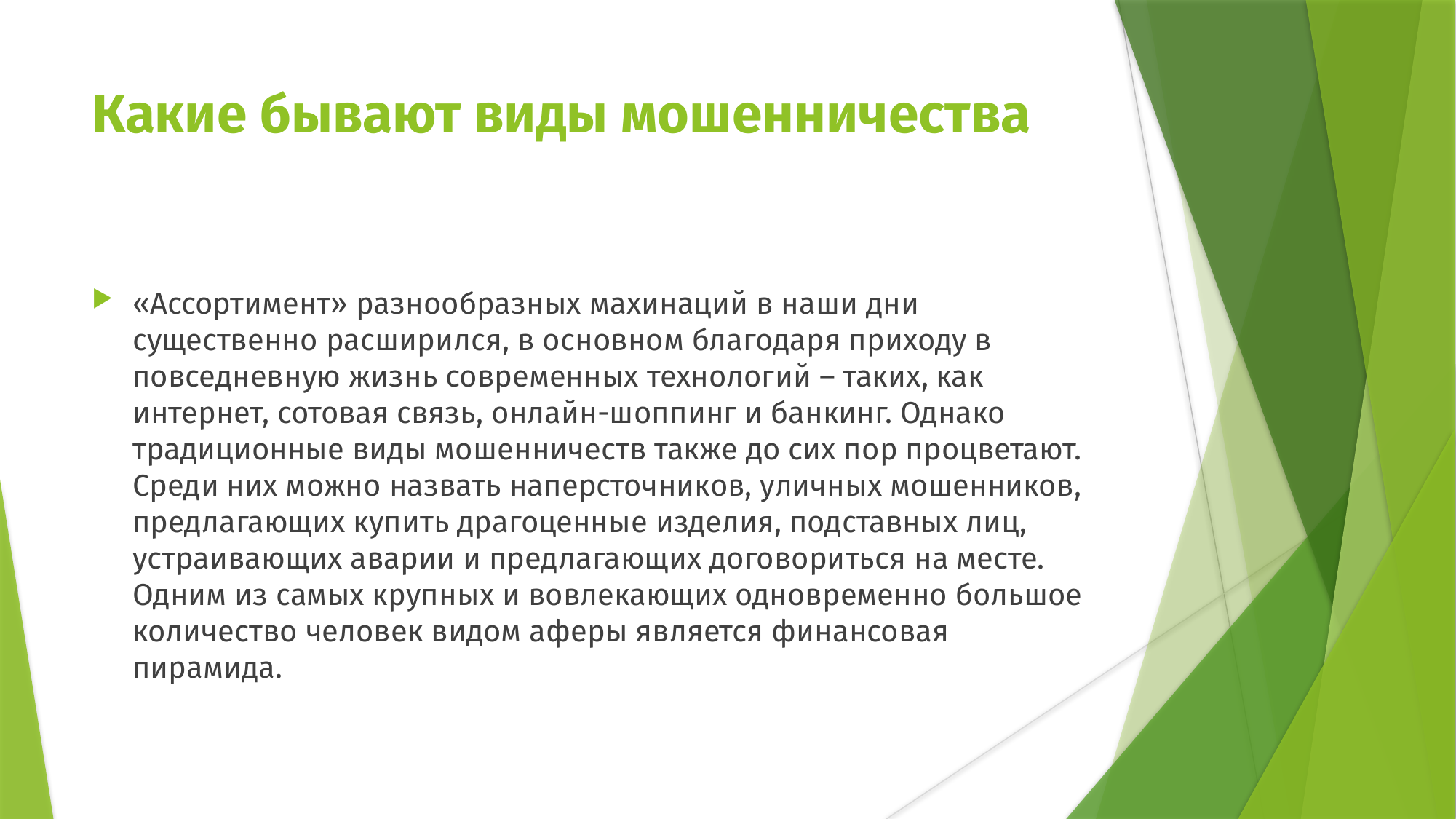

# Какие бывают виды мошенничества

«Ассортимент» разнообразных махинаций в наши дни существенно расширился, в основном благодаря приходу в повседневную жизнь современных технологий – таких, как интернет, сотовая связь, онлайн-шоппинг и банкинг. Однако традиционные виды мошенничеств также до сих пор процветают. Среди них можно назвать наперсточников, уличных мошенников, предлагающих купить драгоценные изделия, подставных лиц, устраивающих аварии и предлагающих договориться на месте. Одним из самых крупных и вовлекающих одновременно большое количество человек видом аферы является финансовая пирамида.